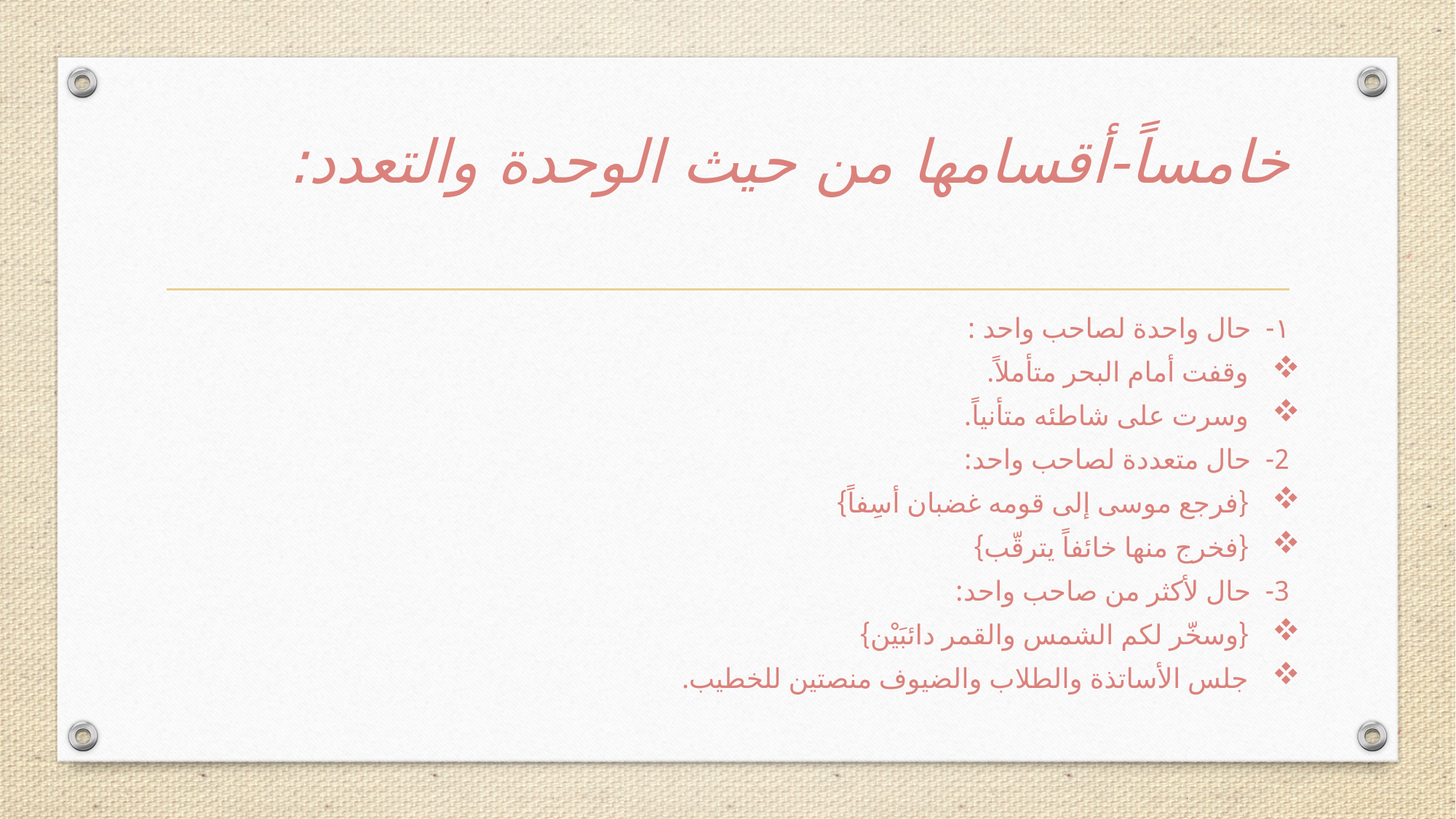

# خامساً-أقسامها من حيث الوحدة والتعدد:
١-  حال واحدة لصاحب واحد :
 وقفت أمام البحر متأملاً.
 وسرت على شاطئه متأنياً.
2-  حال متعددة لصاحب واحد:
 {فرجع موسى إلى قومه غضبان أسِفاً}
 {فخرج منها خائفاً يترقّب}
3-  حال لأكثر من صاحب واحد:
 {وسخّر لكم الشمس والقمر دائبَيْن}
 جلس الأساتذة والطلاب والضيوف منصتين للخطيب.